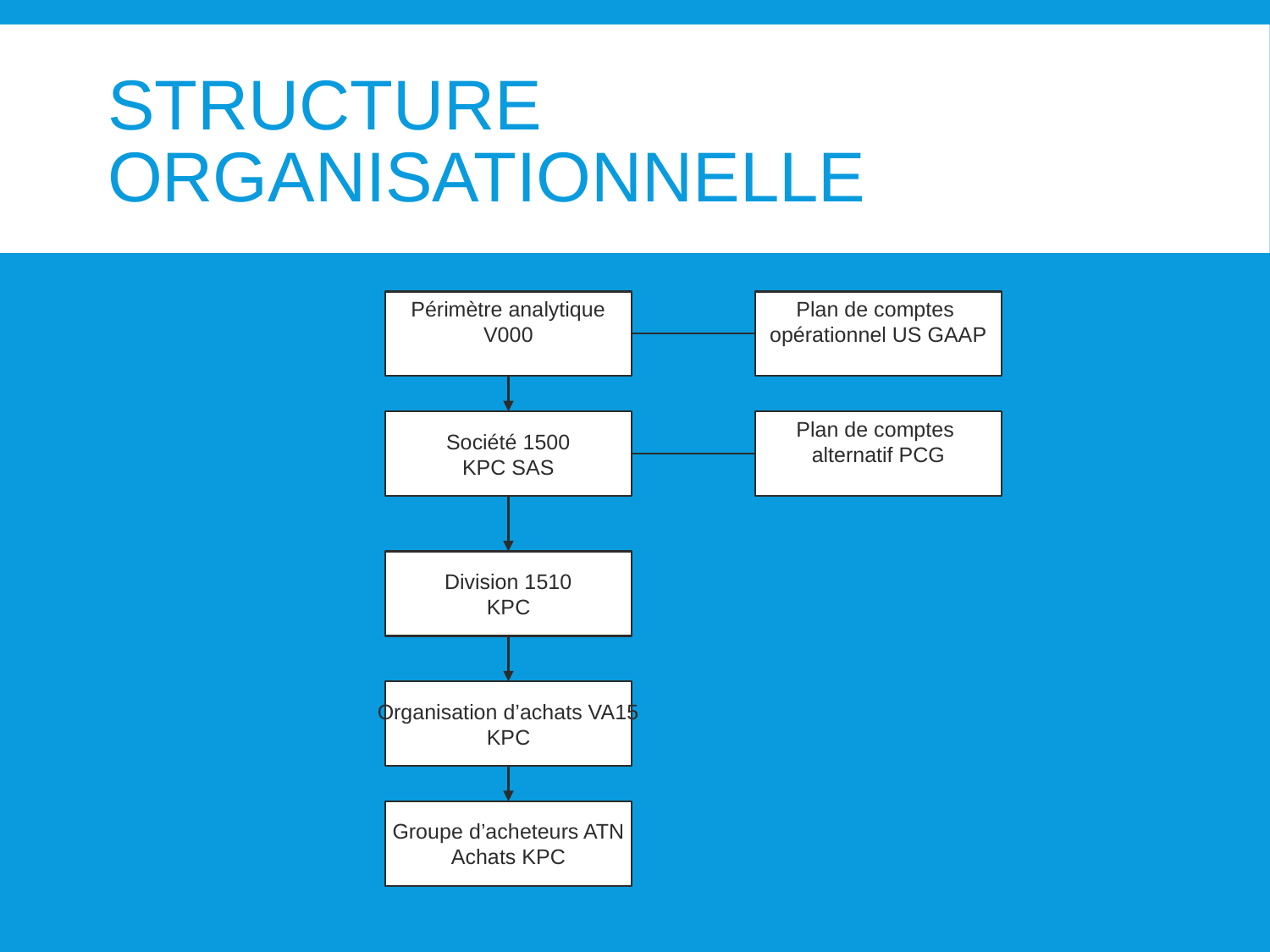

# Structure organisationnelle
Périmètre analytique
V000
Plan de comptes
opérationnel US GAAP
Société 1500
KPC SAS
Plan de comptes
alternatif PCG
Division 1510
KPC
Organisation d’achats VA15
KPC
Groupe d’acheteurs ATN
Achats KPC